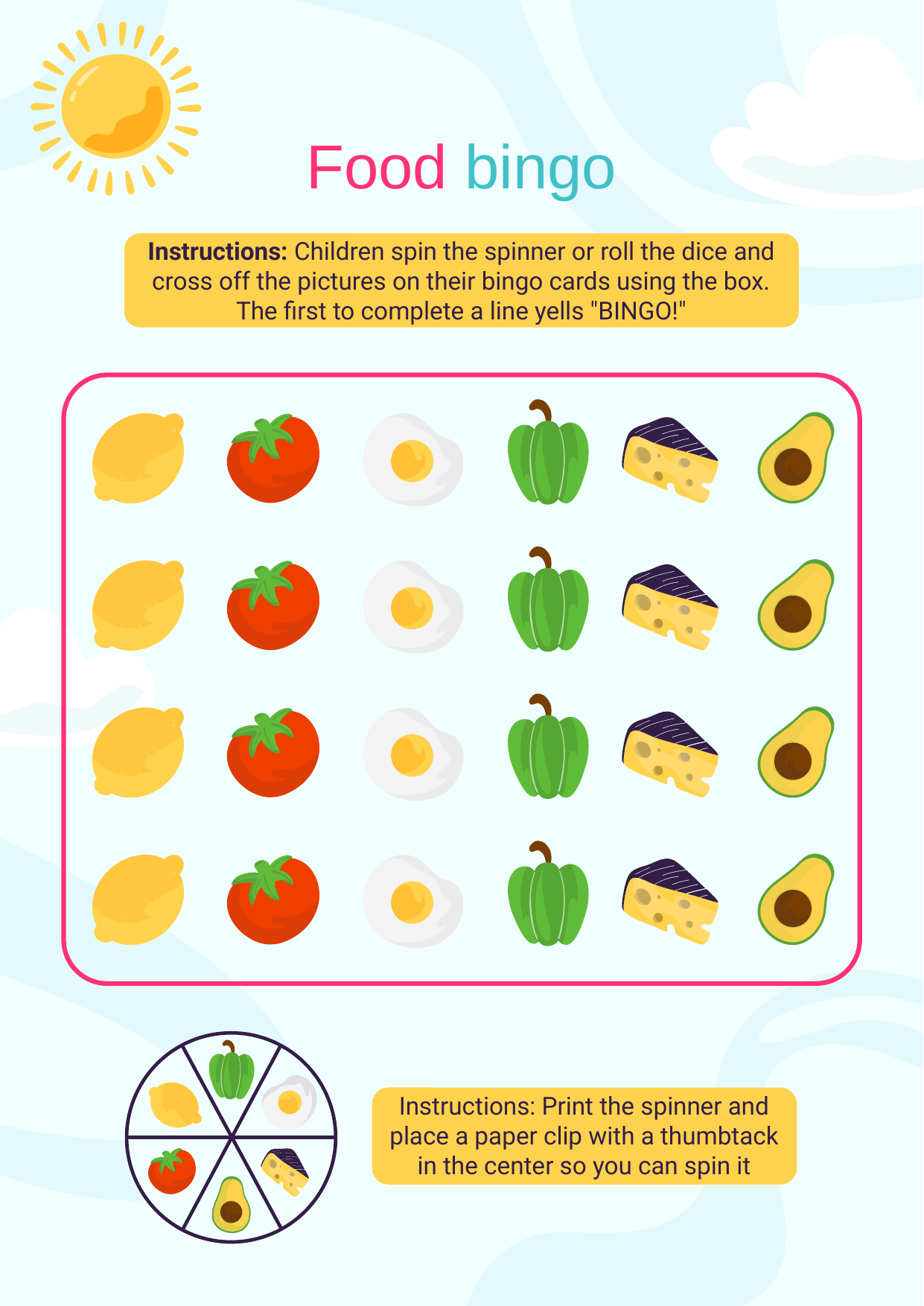

# Food bingo
Instructions: Children spin the spinner or roll the dice and cross off the pictures on their bingo cards using the box. The first to complete a line yells "BINGO!"

Instructions: Print the spinner and place a paper clip with a thumbtack in the center so you can spin it